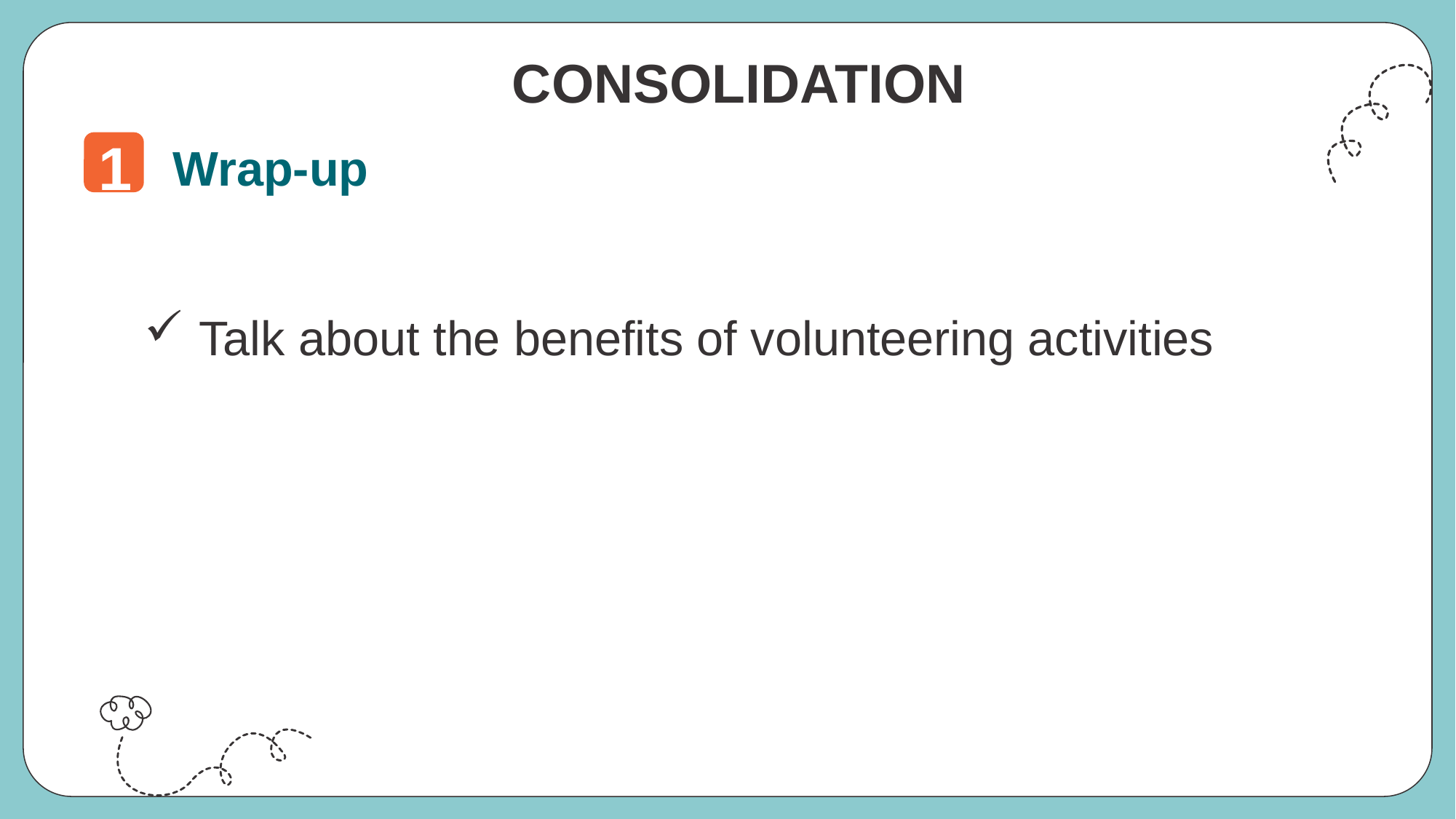

CONSOLIDATION
1

Wrap-up
Talk about the benefits of volunteering activities